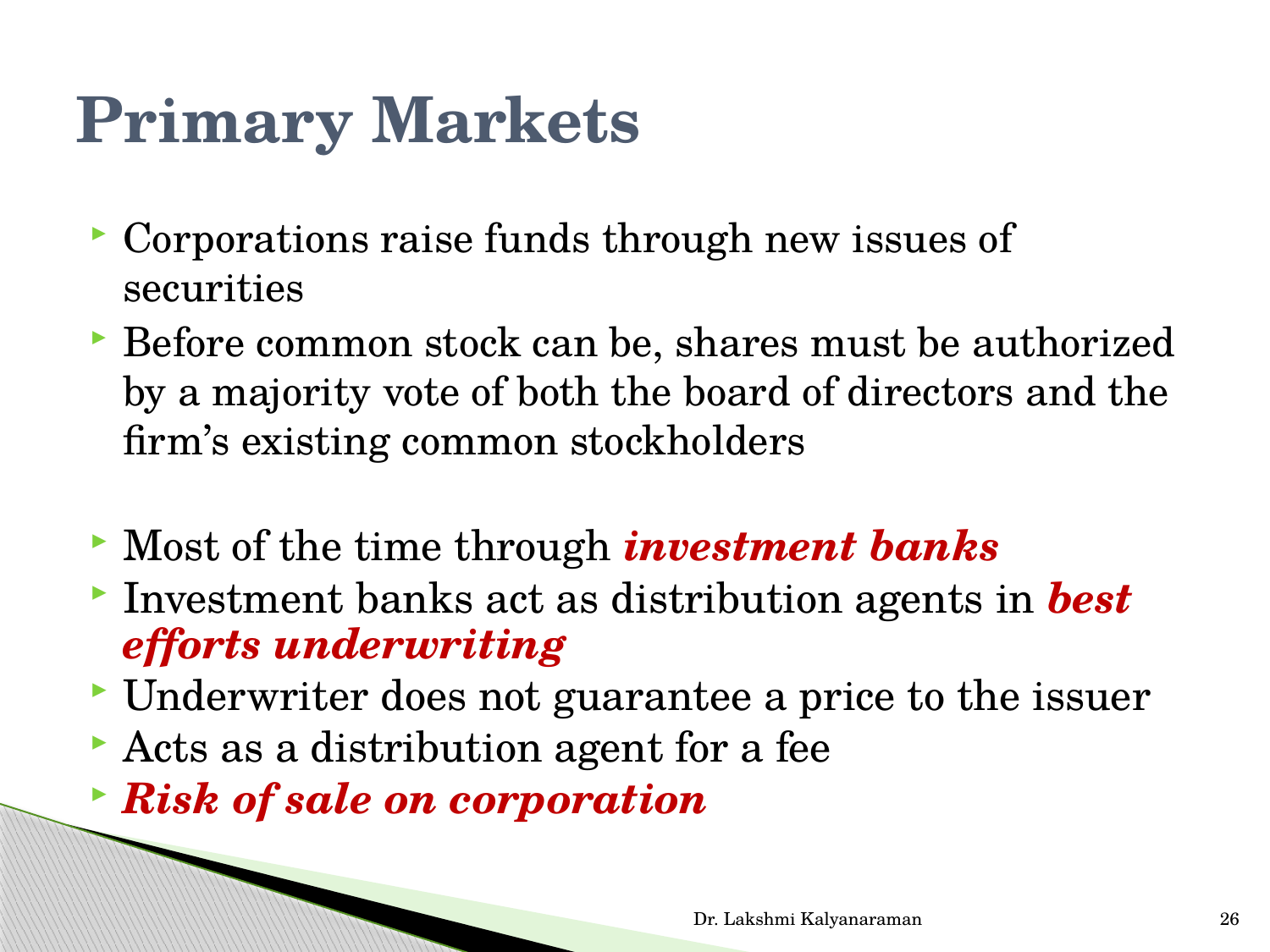

# Primary Markets
Corporations raise funds through new issues of securities
Before common stock can be, shares must be authorized by a majority vote of both the board of directors and the firm’s existing common stockholders

Most of the time through investment banks
Investment banks act as distribution agents in best efforts underwriting
Underwriter does not guarantee a price to the issuer
Acts as a distribution agent for a fee
Risk of sale on corporation

Dr. Lakshmi Kalyanaraman
26